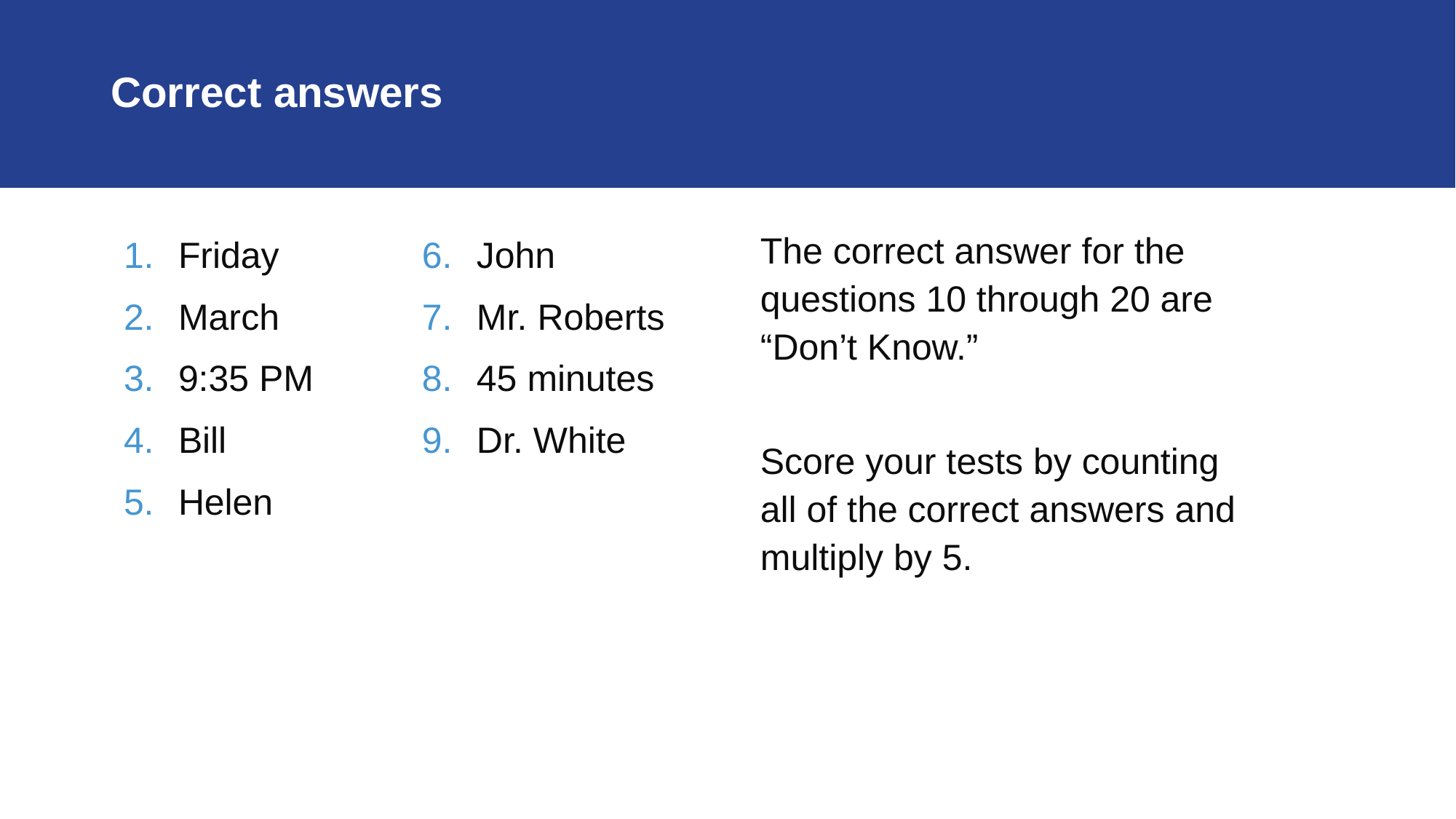

# Correct answers
The correct answer for the questions 10 through 20 are “Don’t Know.”

Score your tests by counting all of the correct answers and multiply by 5.

Friday
March
9:35 PM
Bill
Helen
John
Mr. Roberts
45 minutes
Dr. White